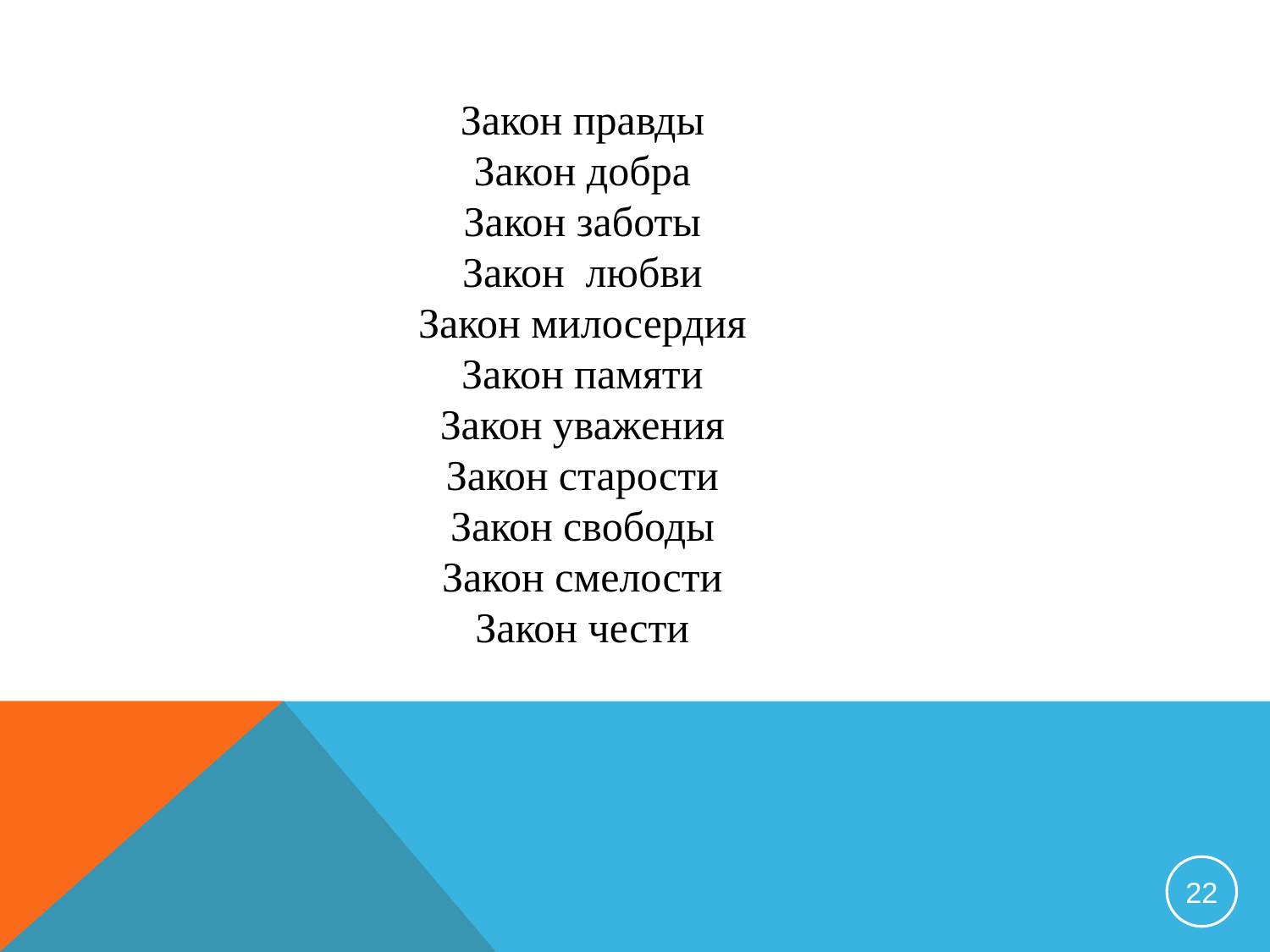

Закон правды
Закон добра
Закон заботы
Закон  любви
Закон милосердия
Закон памяти
Закон уважения
Закон старости
Закон свободы
Закон смелости
Закон чести
22